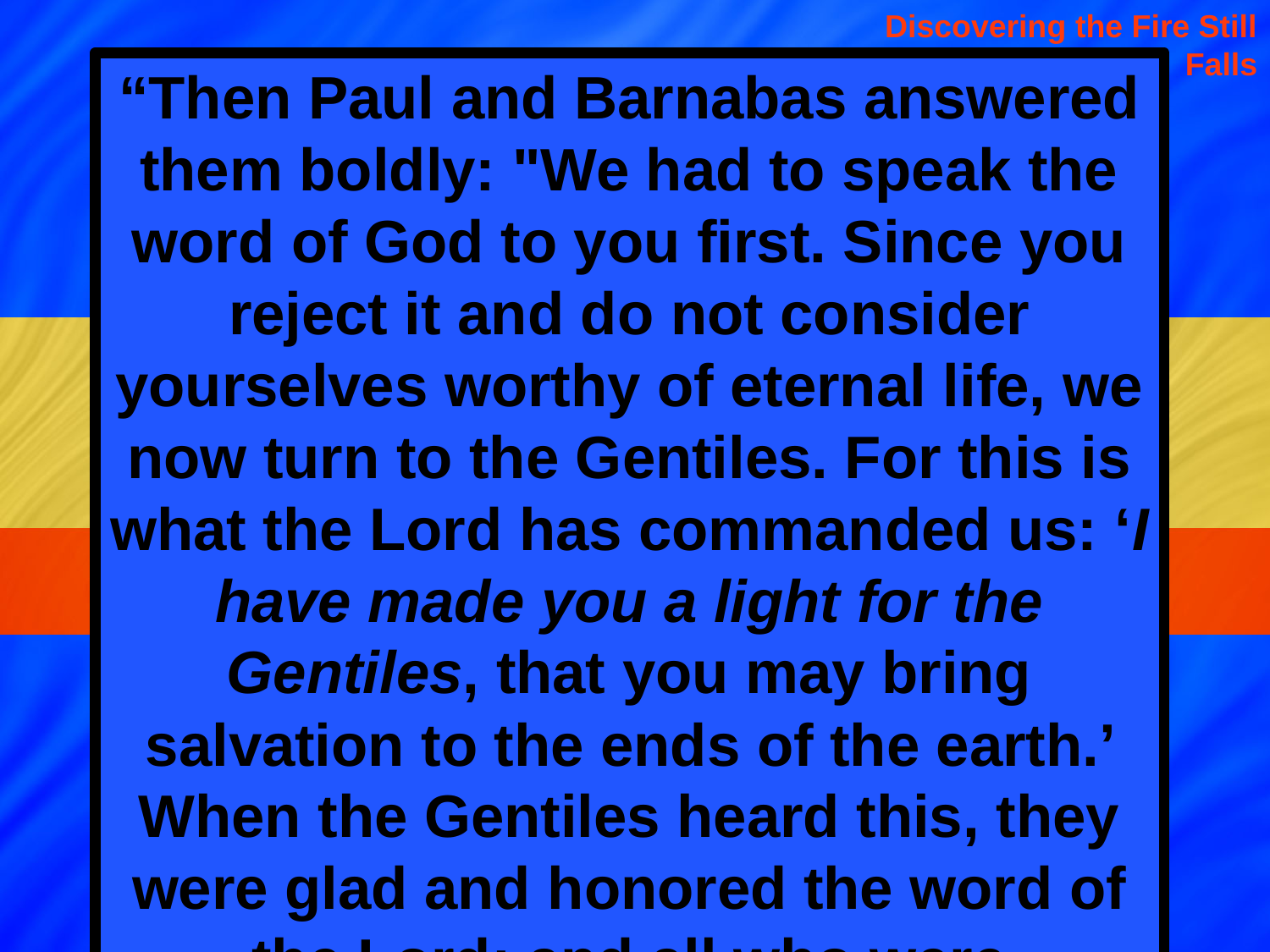

Discovering the Fire Still Falls
“Then Paul and Barnabas answered them boldly: "We had to speak the word of God to you first. Since you reject it and do not consider yourselves worthy of eternal life, we now turn to the Gentiles. For this is what the Lord has commanded us: ‘I have made you a light for the Gentiles, that you may bring salvation to the ends of the earth.’ When the Gentiles heard this, they were glad and honored the word of the Lord; and all who were appointed for eternal life believed. Acts 13: 46-48